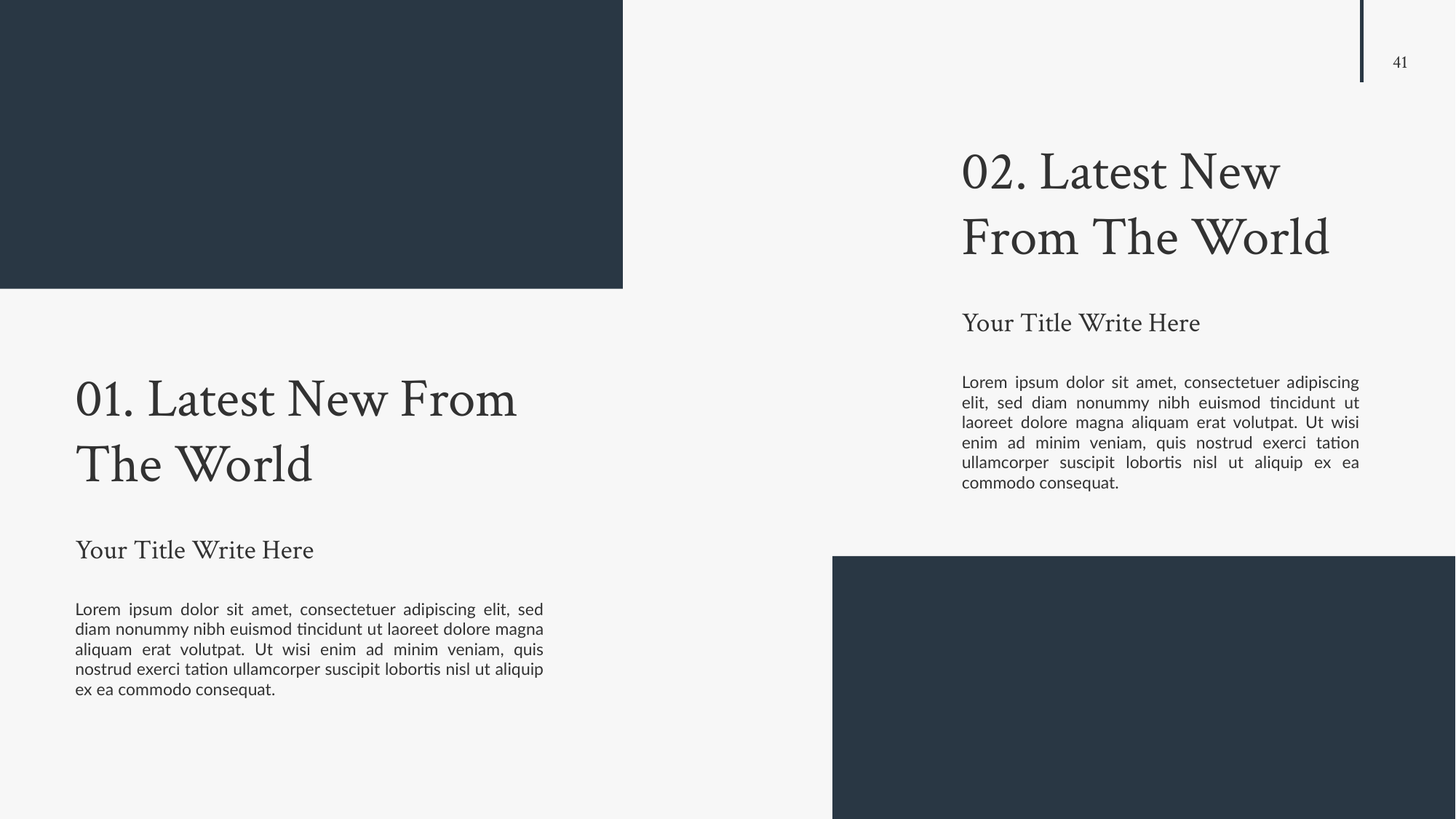

02. Latest New From The World
Your Title Write Here
01. Latest New From The World
Lorem ipsum dolor sit amet, consectetuer adipiscing elit, sed diam nonummy nibh euismod tincidunt ut laoreet dolore magna aliquam erat volutpat. Ut wisi enim ad minim veniam, quis nostrud exerci tation ullamcorper suscipit lobortis nisl ut aliquip ex ea commodo consequat.

Your Title Write Here

Lorem ipsum dolor sit amet, consectetuer adipiscing elit, sed diam nonummy nibh euismod tincidunt ut laoreet dolore magna aliquam erat volutpat. Ut wisi enim ad minim veniam, quis nostrud exerci tation ullamcorper suscipit lobortis nisl ut aliquip ex ea commodo consequat.